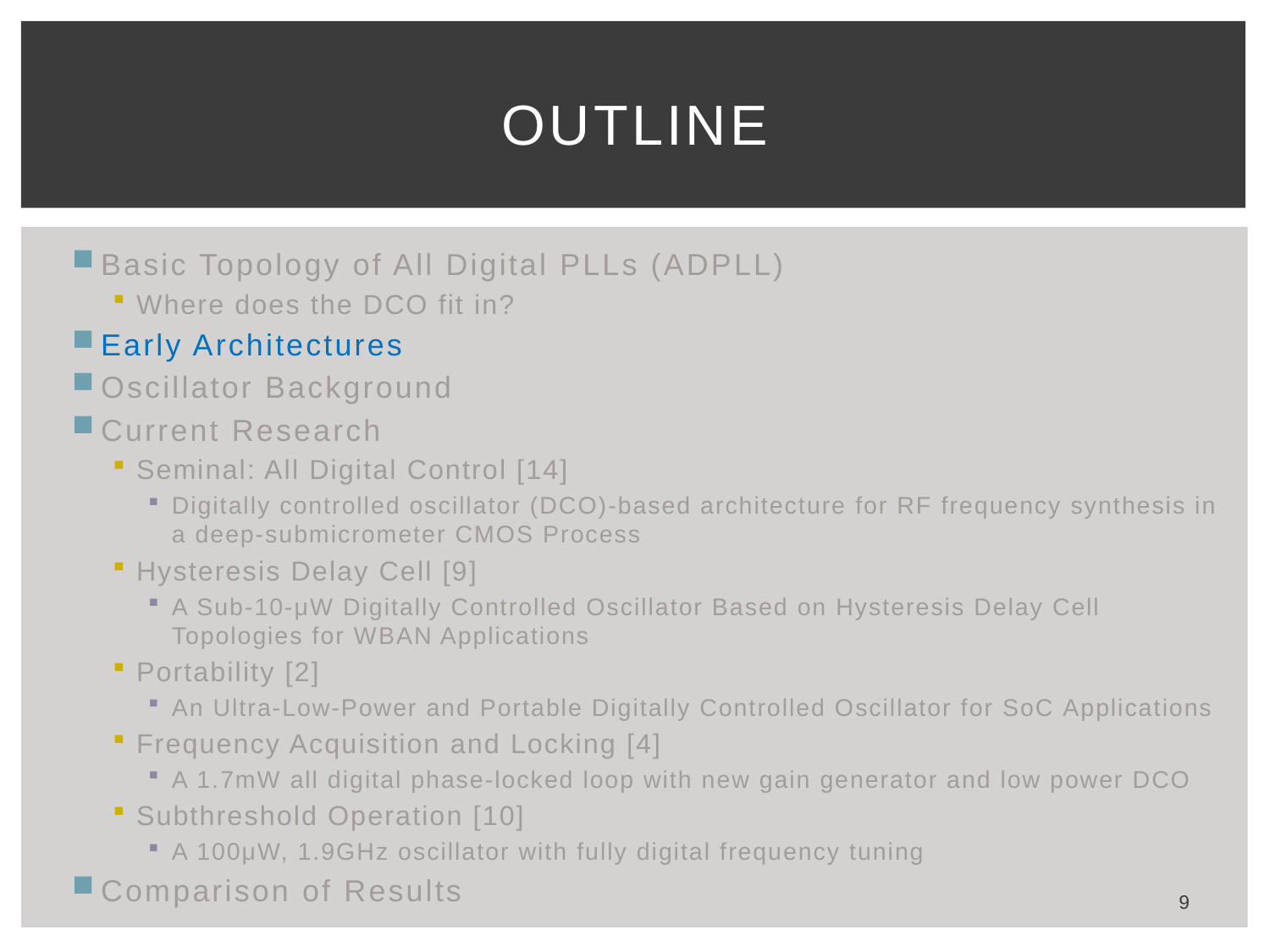

# Outline
Basic Topology of All Digital PLLs (ADPLL)
Where does the DCO fit in?
Early Architectures
Oscillator Background
Current Research
Seminal: All Digital Control [14]
Digitally controlled oscillator (DCO)-based architecture for RF frequency synthesis in a deep-submicrometer CMOS Process
Hysteresis Delay Cell [9]
A Sub-10-μW Digitally Controlled Oscillator Based on Hysteresis Delay Cell Topologies for WBAN Applications
Portability [2]
An Ultra-Low-Power and Portable Digitally Controlled Oscillator for SoC Applications
Frequency Acquisition and Locking [4]
A 1.7mW all digital phase-locked loop with new gain generator and low power DCO
Subthreshold Operation [10]
A 100μW, 1.9GHz oscillator with fully digital frequency tuning
Comparison of Results
9